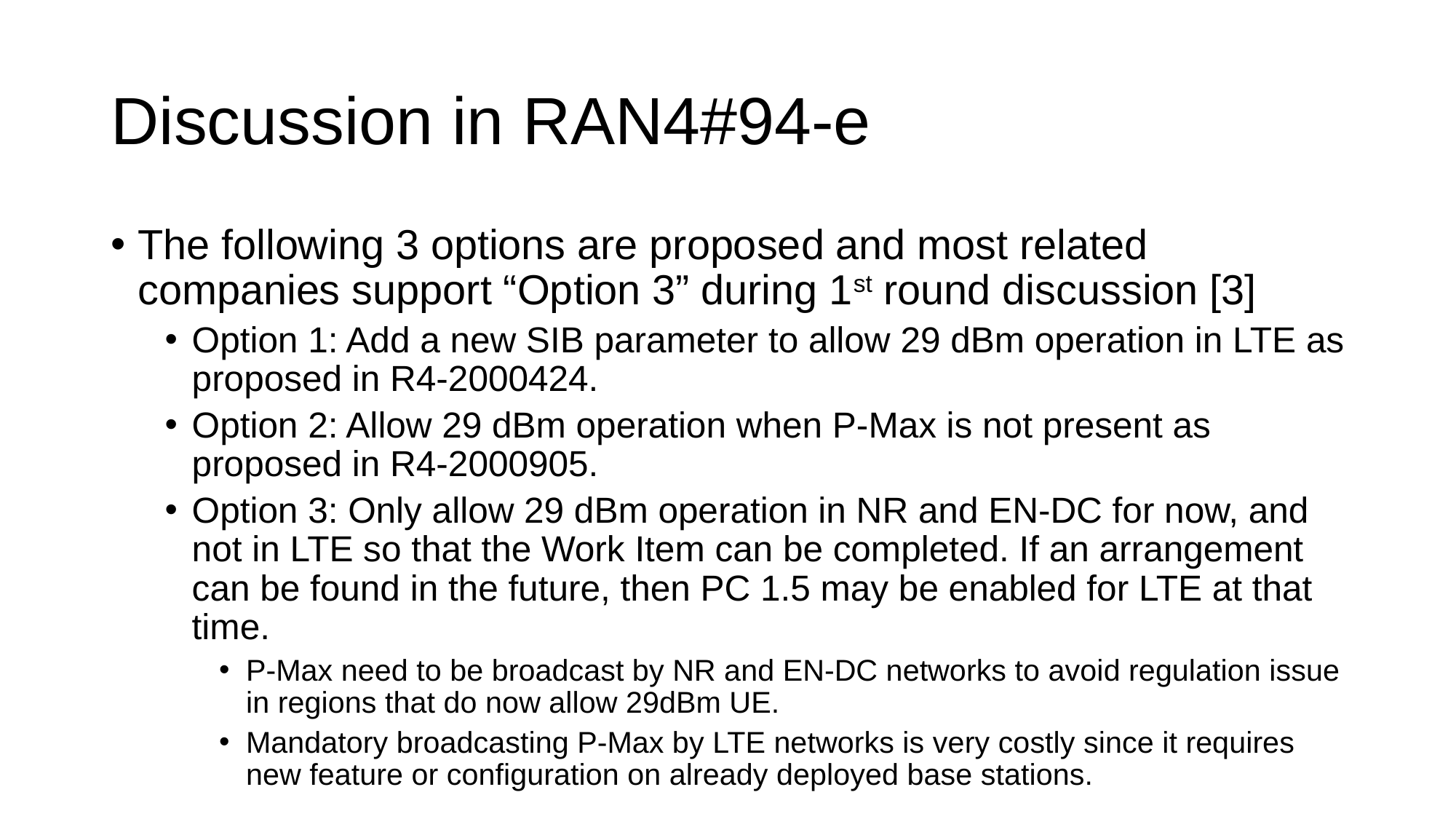

# Discussion in RAN4#94-e
The following 3 options are proposed and most related companies support “Option 3” during 1st round discussion [3]
Option 1: Add a new SIB parameter to allow 29 dBm operation in LTE as proposed in R4-2000424.
Option 2: Allow 29 dBm operation when P-Max is not present as proposed in R4-2000905.
Option 3: Only allow 29 dBm operation in NR and EN-DC for now, and not in LTE so that the Work Item can be completed. If an arrangement can be found in the future, then PC 1.5 may be enabled for LTE at that time.
P-Max need to be broadcast by NR and EN-DC networks to avoid regulation issue in regions that do now allow 29dBm UE.
Mandatory broadcasting P-Max by LTE networks is very costly since it requires new feature or configuration on already deployed base stations.